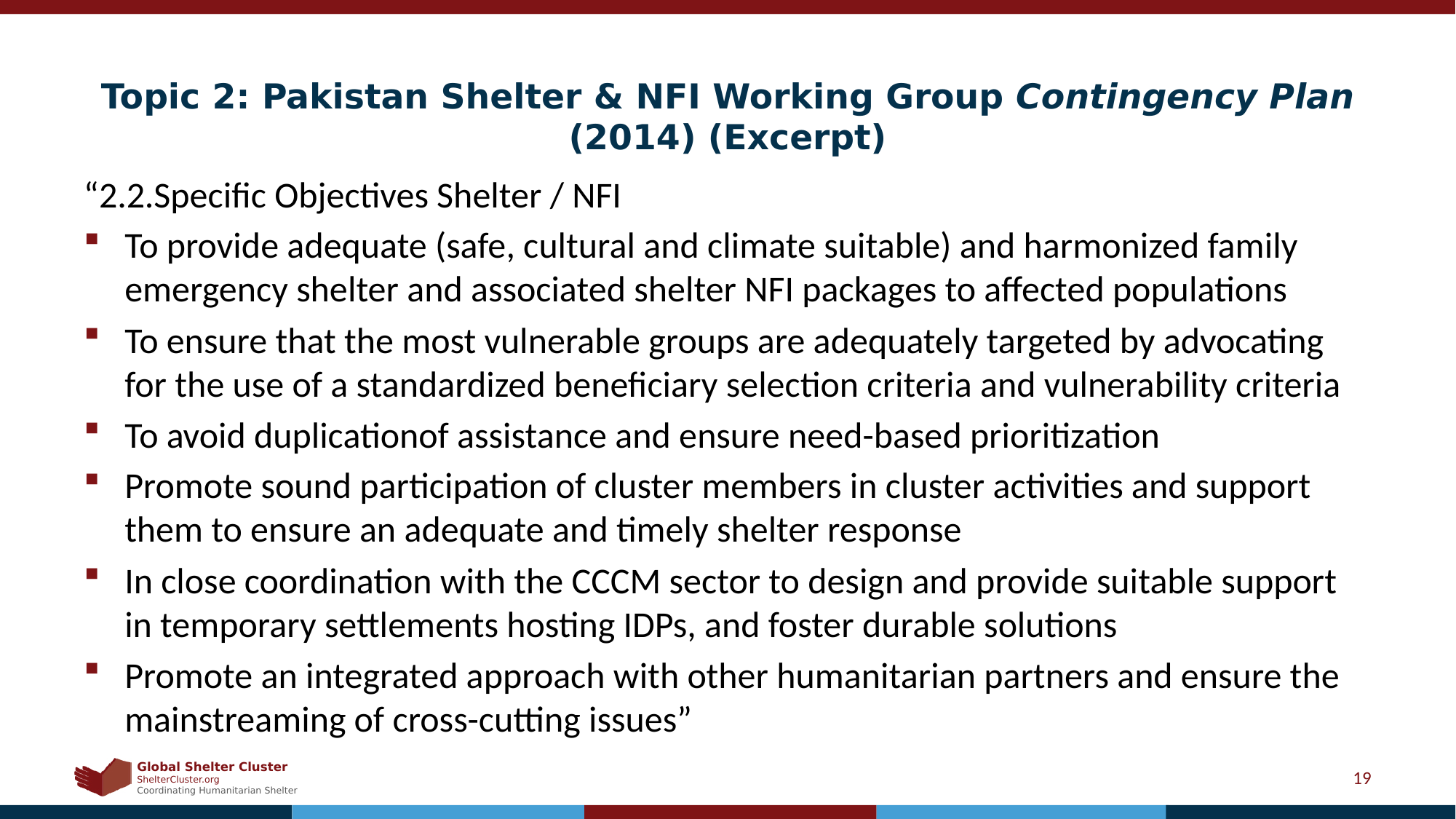

# Topic 2: Pakistan Shelter & NFI Working Group Contingency Plan (2014) (Excerpt)
“2.2.Specific Objectives Shelter / NFI
To provide adequate (safe, cultural and climate suitable) and harmonized family emergency shelter and associated shelter NFI packages to affected populations
To ensure that the most vulnerable groups are adequately targeted by advocating for the use of a standardized beneficiary selection criteria and vulnerability criteria
To avoid duplicationof assistance and ensure need-based prioritization
Promote sound participation of cluster members in cluster activities and support them to ensure an adequate and timely shelter response
In close coordination with the CCCM sector to design and provide suitable support in temporary settlements hosting IDPs, and foster durable solutions
Promote an integrated approach with other humanitarian partners and ensure the mainstreaming of cross-cutting issues”

19